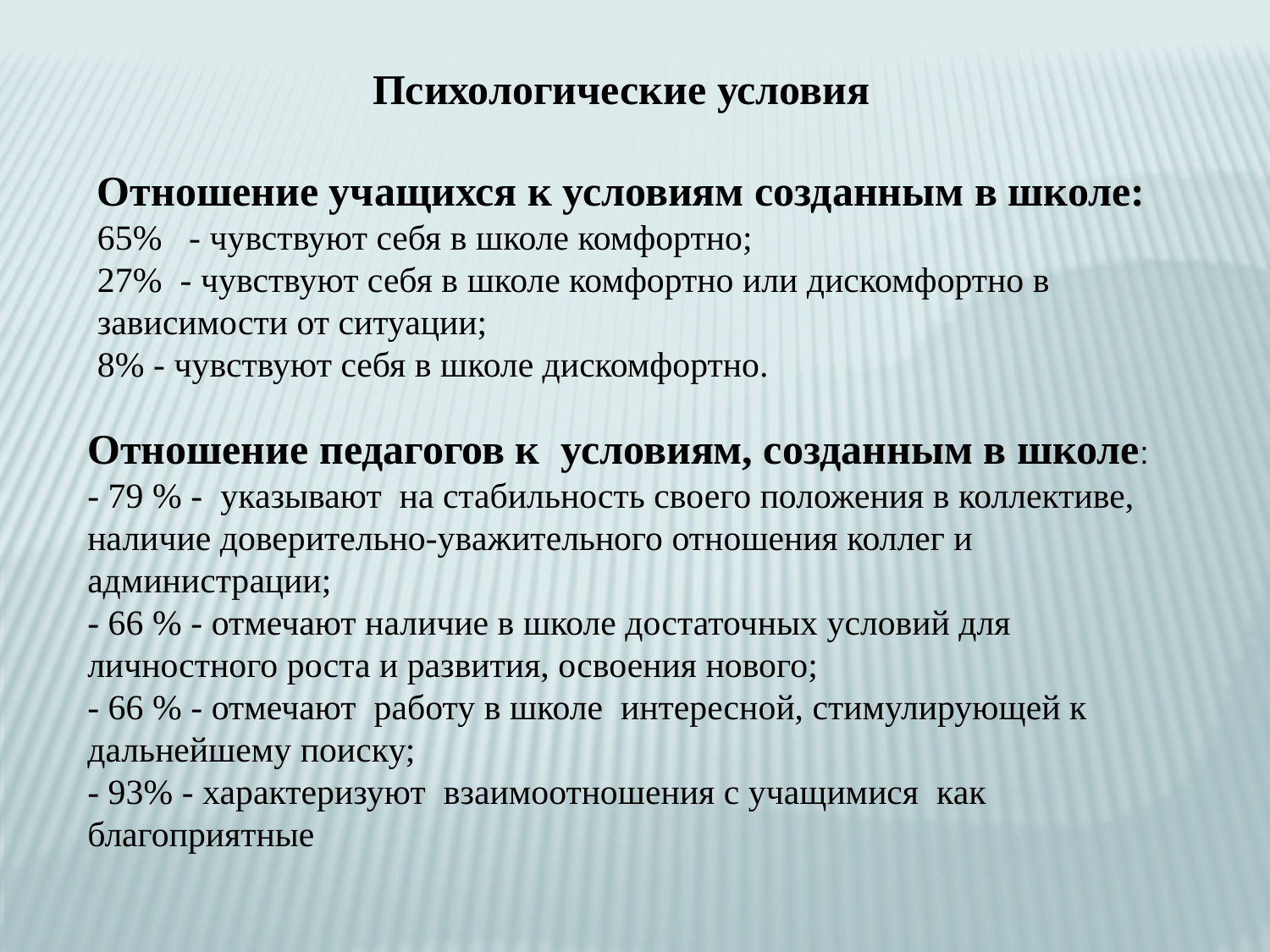

Психологические условия

Отношение учащихся к условиям созданным в школе:
65%   - чувствуют себя в школе комфортно;
27%  - чувствуют себя в школе комфортно или дискомфортно в зависимости от ситуации;
8% - чувствуют себя в школе дискомфортно.
Отношение педагогов к  условиям, созданным в школе:
- 79 % -  указывают  на стабильность своего положения в коллективе, наличие доверительно-уважительного отношения коллег и администрации;
- 66 % - отмечают наличие в школе достаточных условий для личностного роста и развития, освоения нового;
- 66 % - отмечают  работу в школе  интересной, стимулирующей к дальнейшему поиску;
- 93% - характеризуют  взаимоотношения с учащимися  как  благоприятные